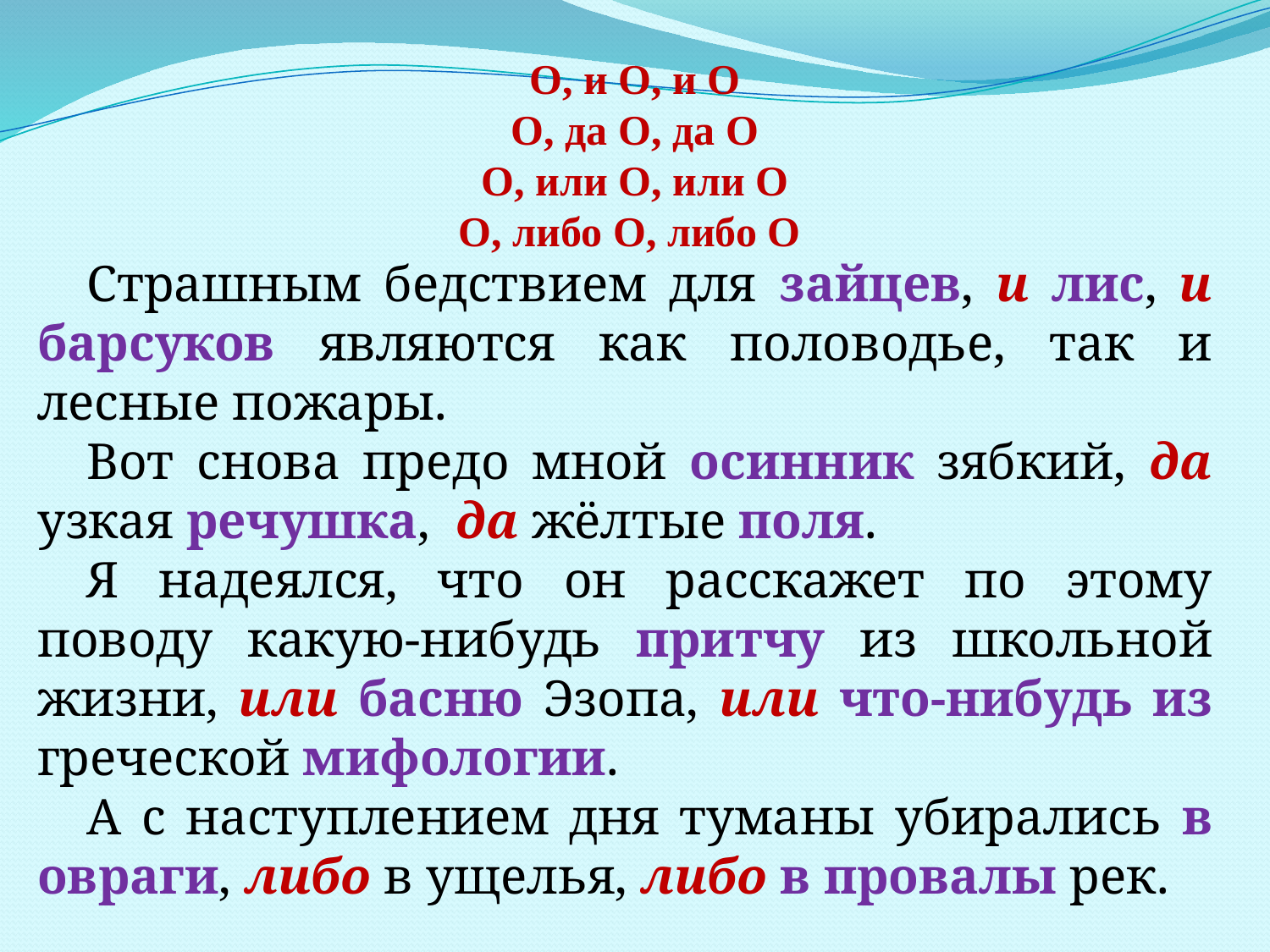

O, и O, и O
O, да O, да O
O, или O, или O
O, либо O, либо O
Страшным бедствием для зайцев, и лис, и барсуков являются как половодье, так и лесные пожары.
Вот снова предо мной осинник зябкий, да узкая речушка,  да жёлтые поля.
Я надеялся, что он расскажет по этому поводу какую-нибудь притчу из школьной жизни, или басню Эзопа, или что-нибудь из греческой мифологии.
А с наступлением дня туманы убирались в овраги, либо в ущелья, либо в провалы рек.